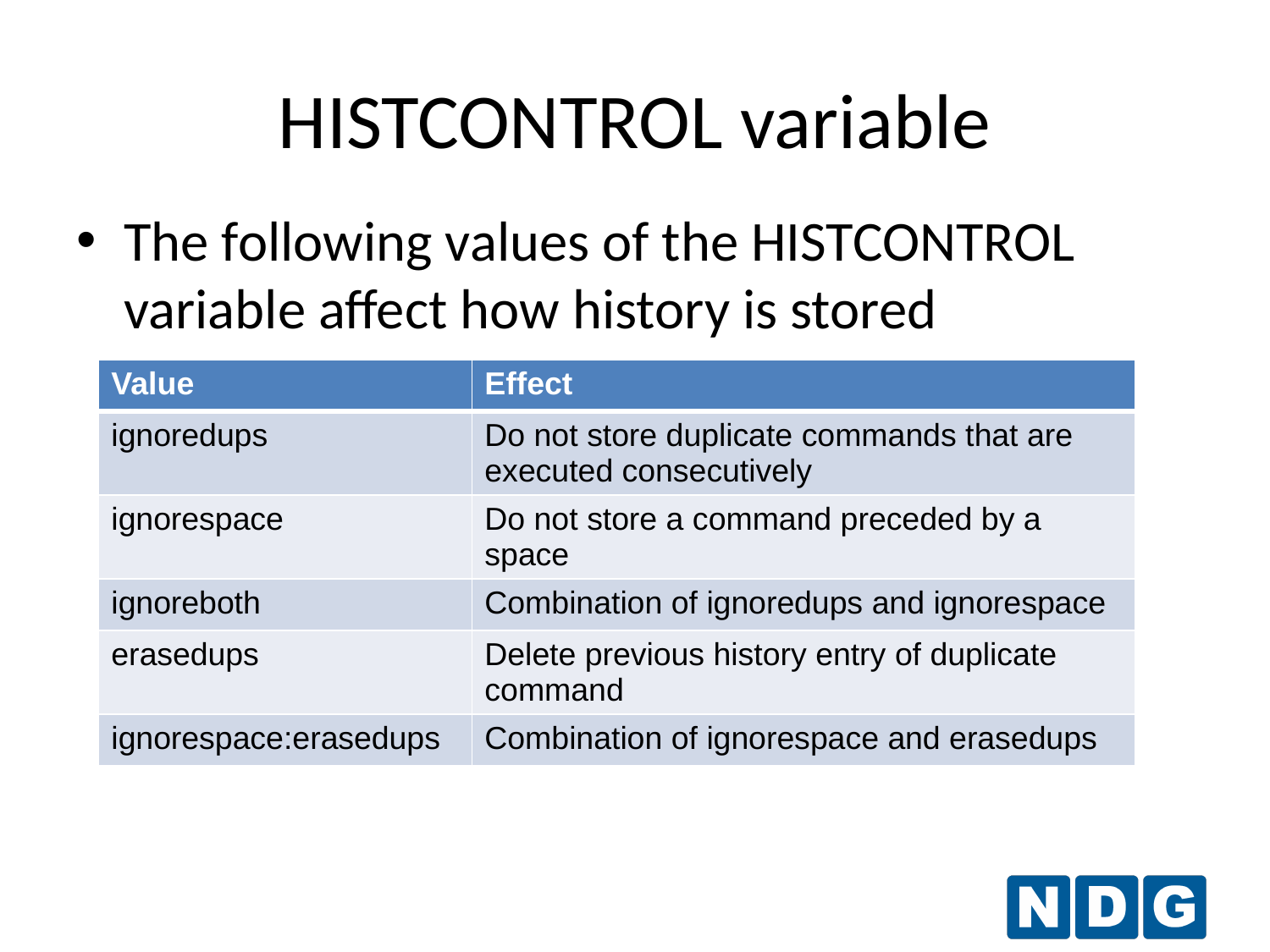

HISTCONTROL variable
The following values of the HISTCONTROL variable affect how history is stored

| Value | Effect |
| --- | --- |
| ignoredups | Do not store duplicate commands that are executed consecutively |
| ignorespace | Do not store a command preceded by a space |
| ignoreboth | Combination of ignoredups and ignorespace |
| erasedups | Delete previous history entry of duplicate command |
| ignorespace:erasedups | Combination of ignorespace and erasedups |